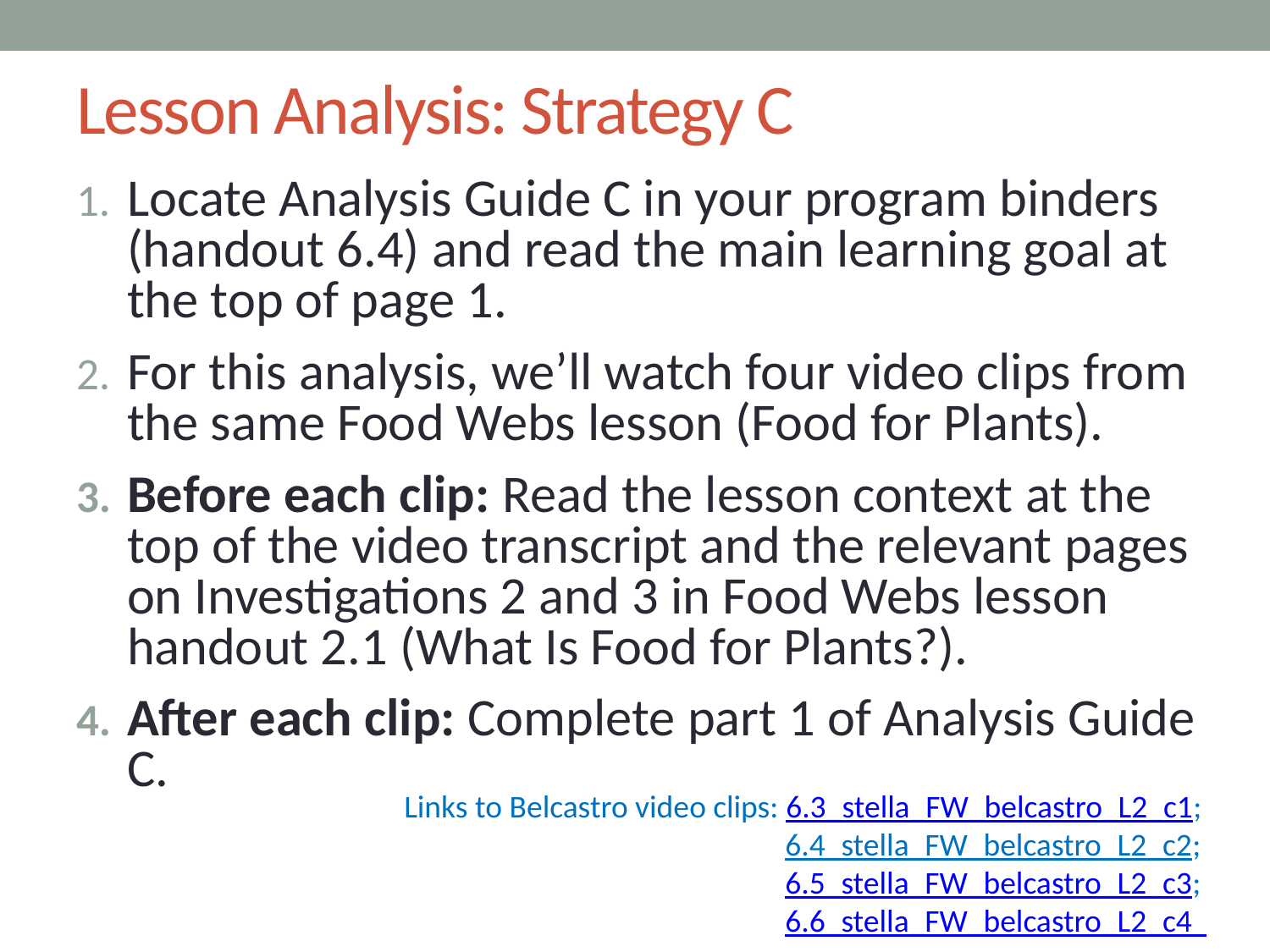

# Lesson Analysis: Strategy C

Locate Analysis Guide C in your program binders (handout 6.4) and read the main learning goal at the top of page 1.
For this analysis, we’ll watch four video clips from the same Food Webs lesson (Food for Plants).
Before each clip: Read the lesson context at the top of the video transcript and the relevant pages on Investigations 2 and 3 in Food Webs lesson handout 2.1 (What Is Food for Plants?).
After each clip: Complete part 1 of Analysis Guide C.
Links to Belcastro video clips: 6.3_stella_FW_belcastro_L2_c1;
			6.4_stella_FW_belcastro_L2_c2; 				6.5_stella_FW_belcastro_L2_c3;
			6.6_stella_FW_belcastro_L2_c4